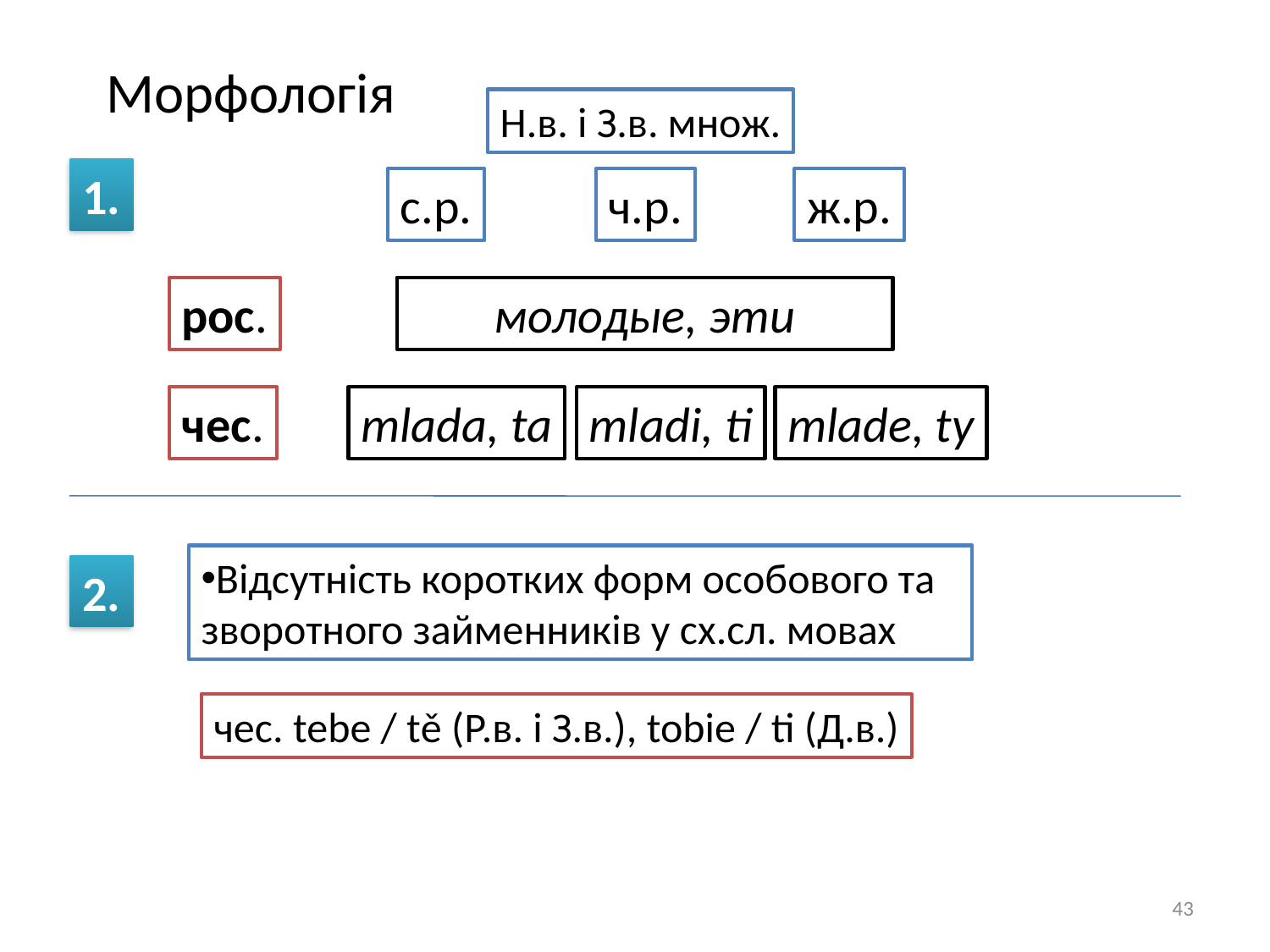

# Морфологія
Н.в. і З.в. множ.
1.
c.р.
ч.р.
ж.р.
рос.
молодые, эти
чес.
mlada, ta
mladi, ti
mlade, ty
Відсутність коротких форм особового та зворотного займенників у сх.сл. мовах
2.
чес. tebe / tě (Р.в. і З.в.), tobie / ti (Д.в.)
43